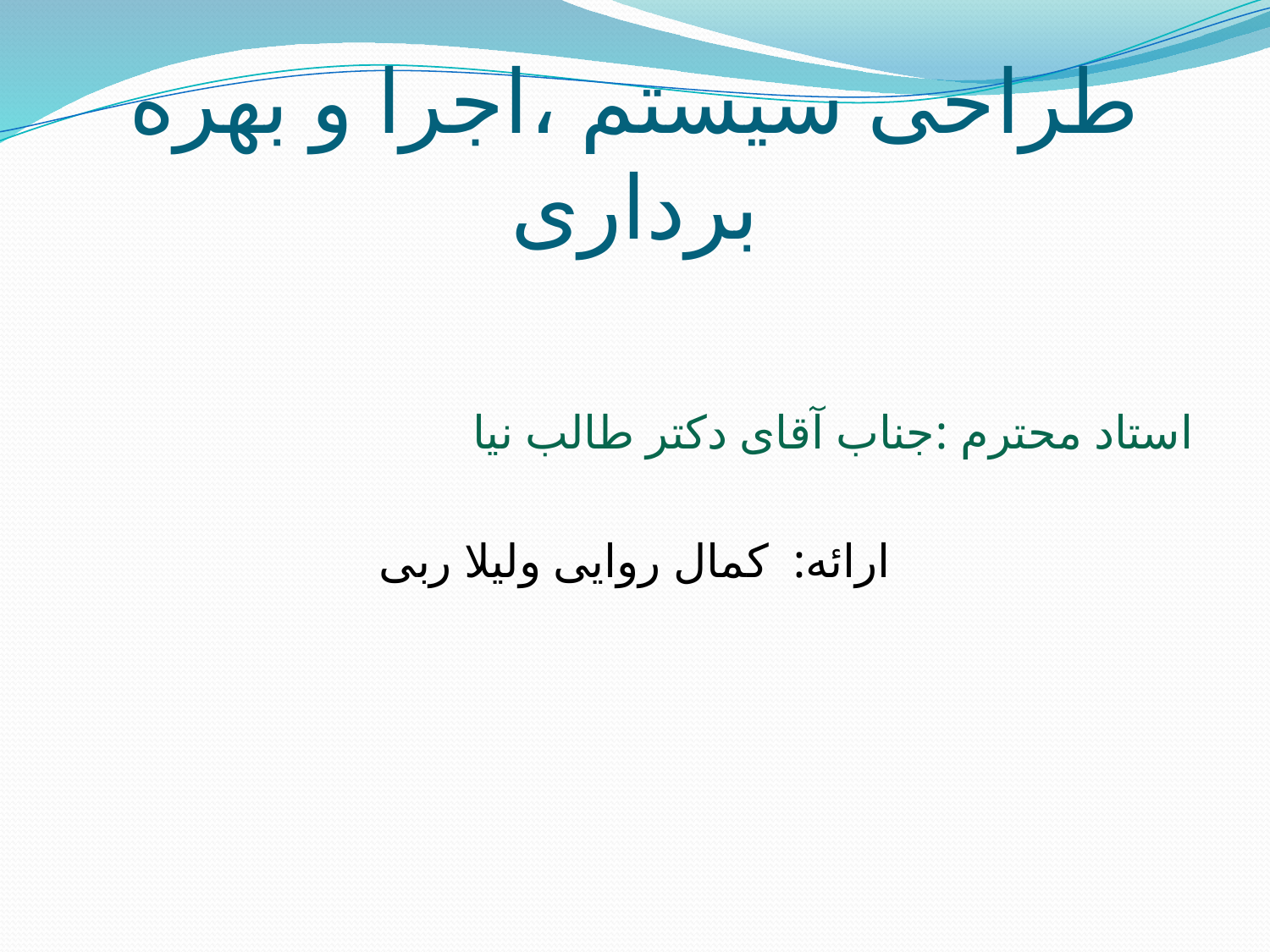

# طراحی سیستم ،اجرا و بهره برداری

استاد محترم :جناب آقای دکتر طالب نیا

ارائه:  کمال روایی ولیلا ربی